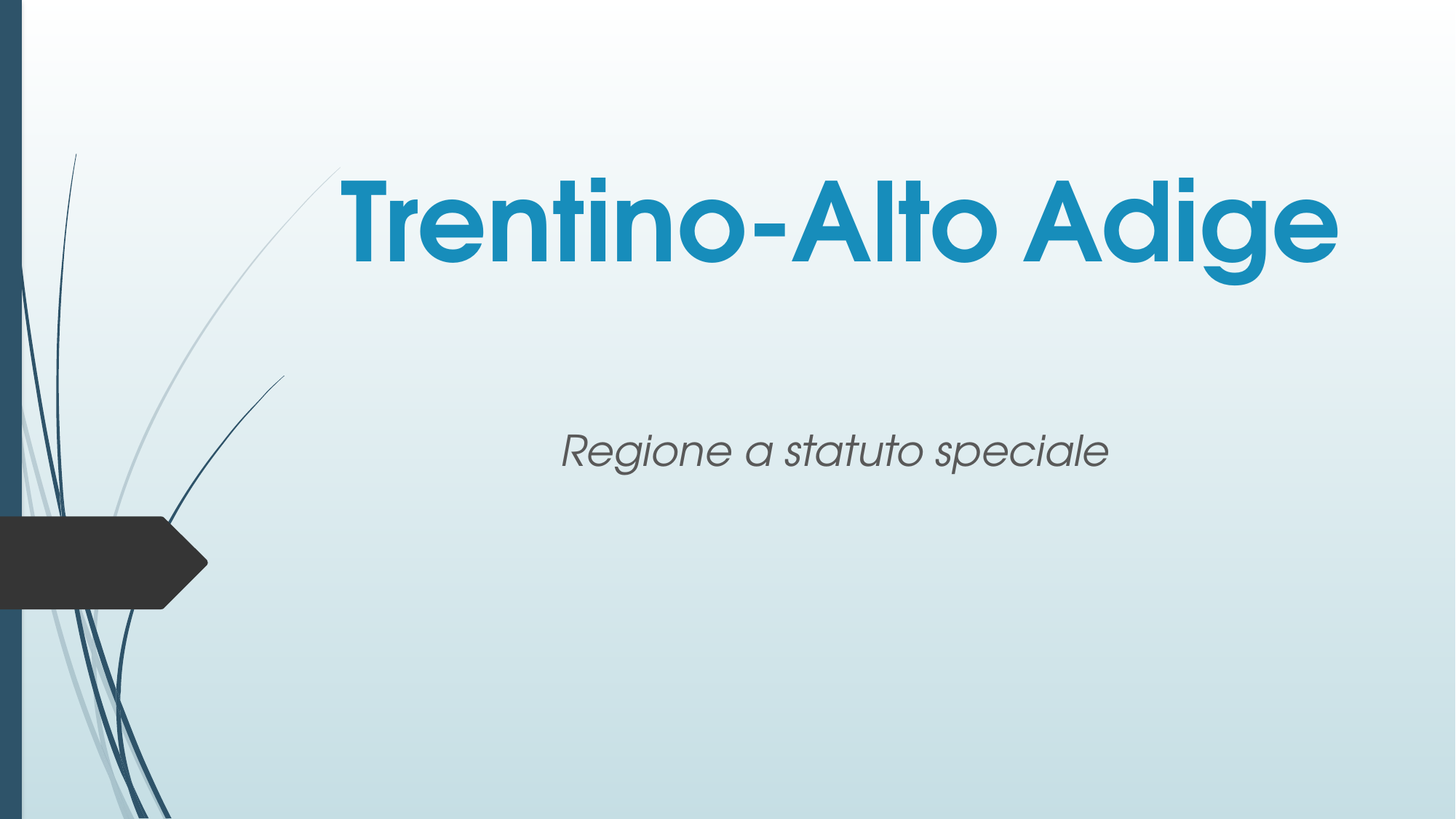

# Trentino-Alto Adige
Regione a statuto speciale